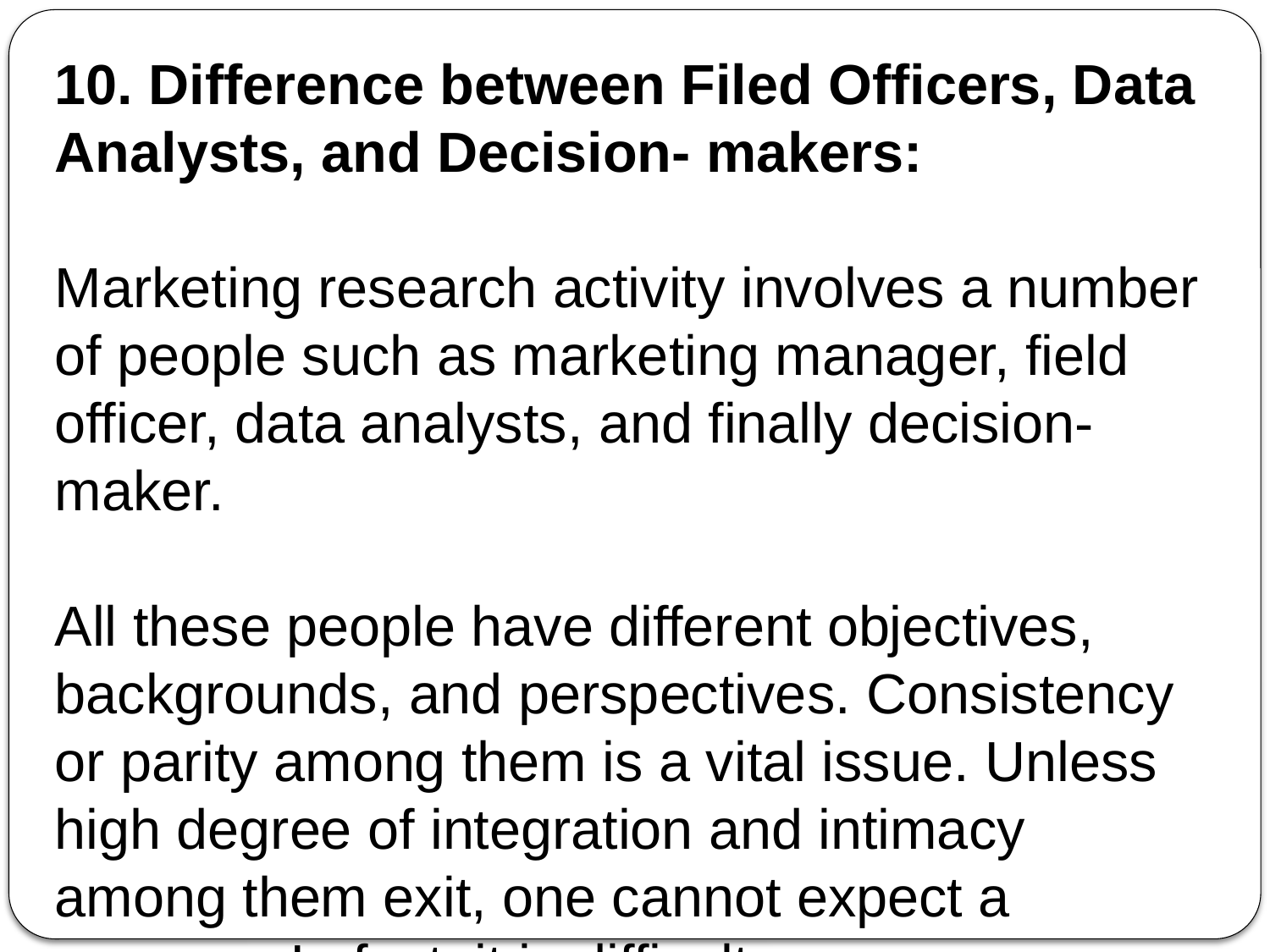

10. Difference between Filed Officers, Data Analysts, and Decision- makers:

Marketing research activity involves a number of people such as marketing manager, field officer, data analysts, and finally decision-maker.

All these people have different objectives, backgrounds, and perspectives. Consistency or parity among them is a vital issue. Unless high degree of integration and intimacy among them exit, one cannot expect a success. In fact, it is difficult.